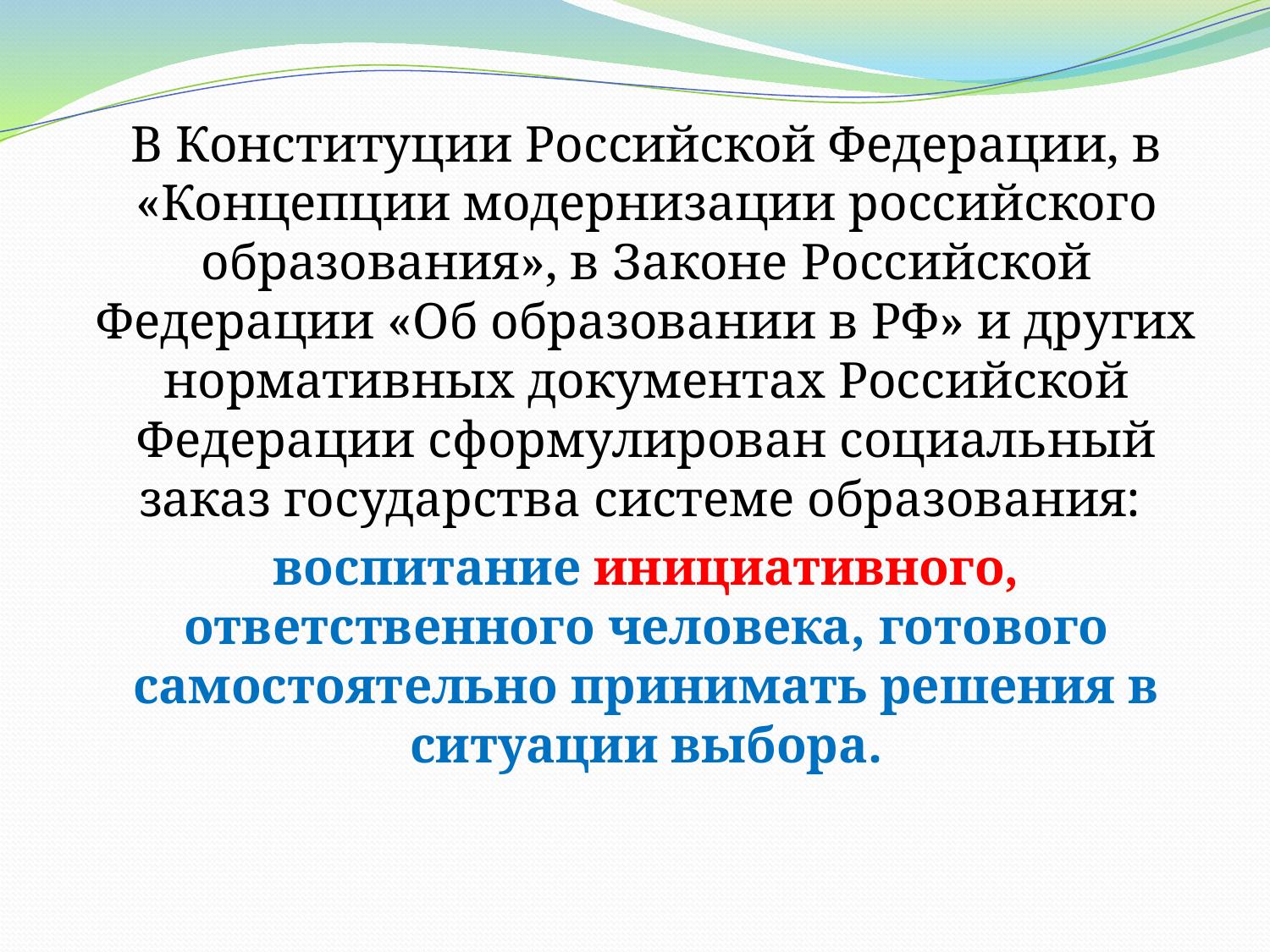

В Конституции Российской Федерации, в «Концепции модернизации российского образования», в Законе Российской Федерации «Об образовании в РФ» и других нормативных документах Российской Федерации сформулирован социальный заказ государства системе образования:
воспитание инициативного, ответственного человека, готового самостоятельно принимать решения в ситуации выбора.